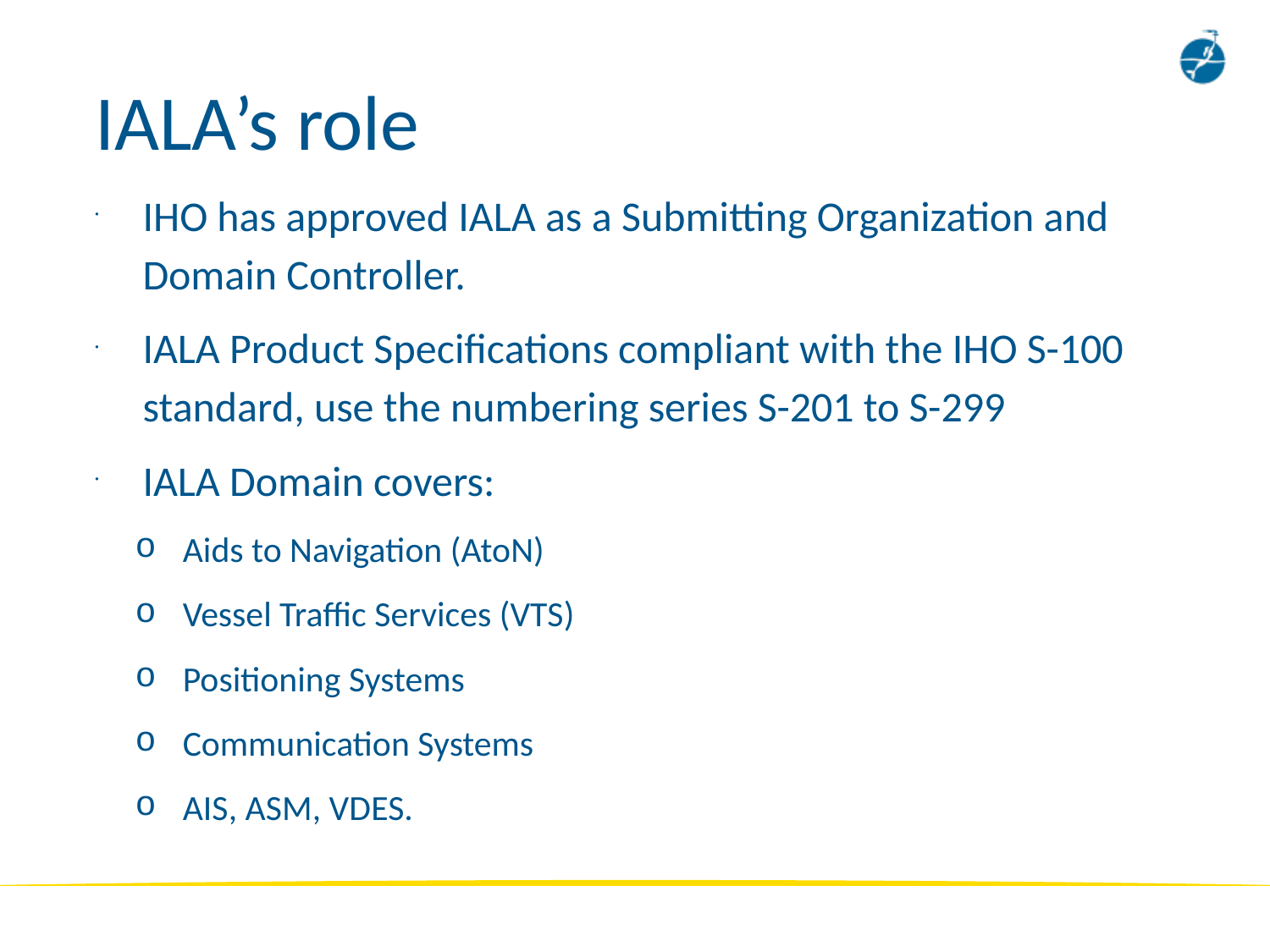

# IALA’s role
IHO has approved IALA as a Submitting Organization and Domain Controller.
IALA Product Specifications compliant with the IHO S-100 standard, use the numbering series S-201 to S-299
IALA Domain covers:
Aids to Navigation (AtoN)
Vessel Traffic Services (VTS)
Positioning Systems
Communication Systems
AIS, ASM, VDES.